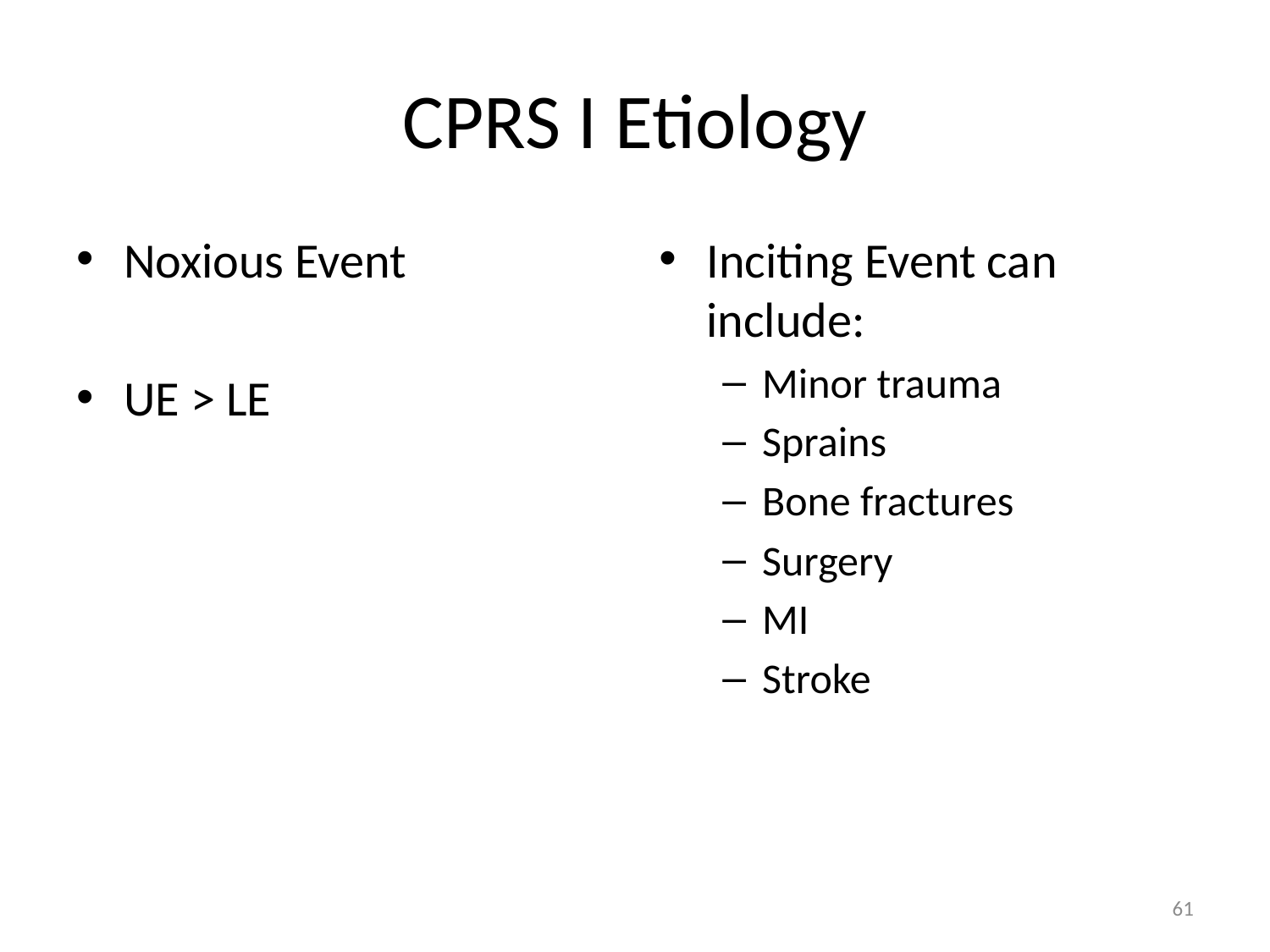

# CPRS I Etiology
Noxious Event

UE > LE

Inciting Event can include:
Minor trauma
Sprains
Bone fractures
Surgery
MI
Stroke

61